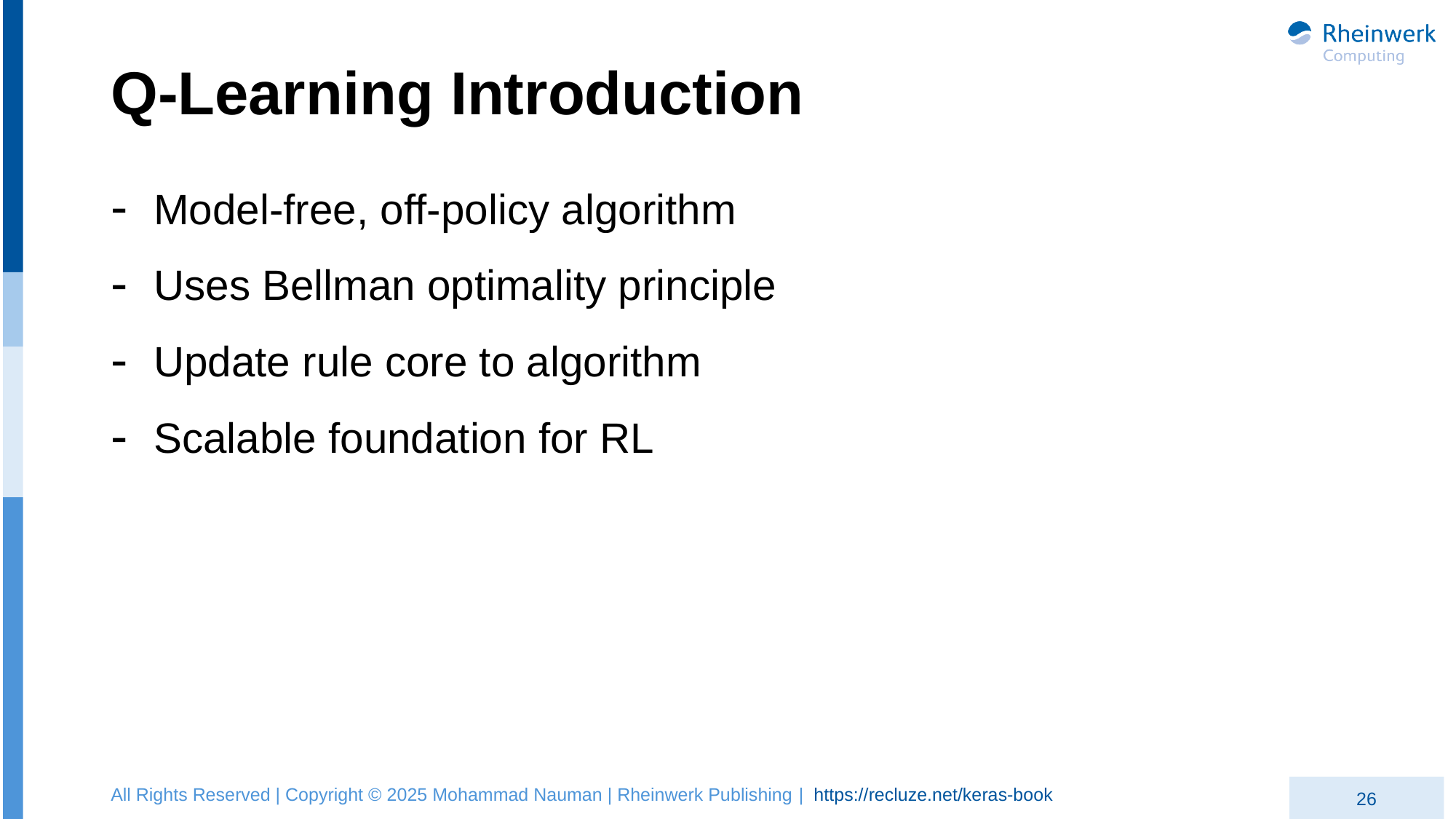

# Q-Learning Introduction
Model-free, off-policy algorithm
Uses Bellman optimality principle
Update rule core to algorithm
Scalable foundation for RL